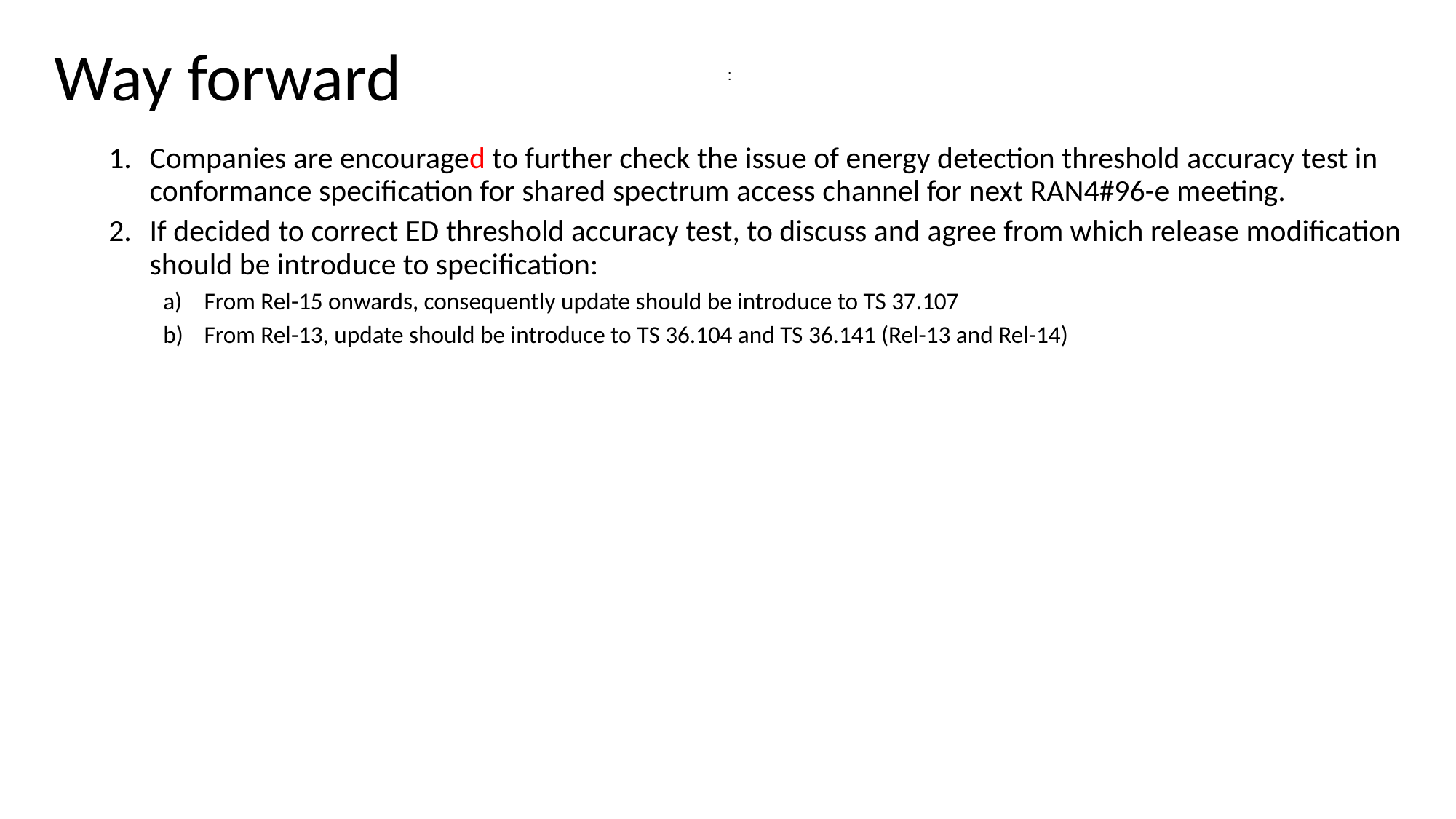

# Way forward
 :
Companies are encouraged to further check the issue of energy detection threshold accuracy test in conformance specification for shared spectrum access channel for next RAN4#96-e meeting.
If decided to correct ED threshold accuracy test, to discuss and agree from which release modification should be introduce to specification:
From Rel-15 onwards, consequently update should be introduce to TS 37.107
From Rel-13, update should be introduce to TS 36.104 and TS 36.141 (Rel-13 and Rel-14)